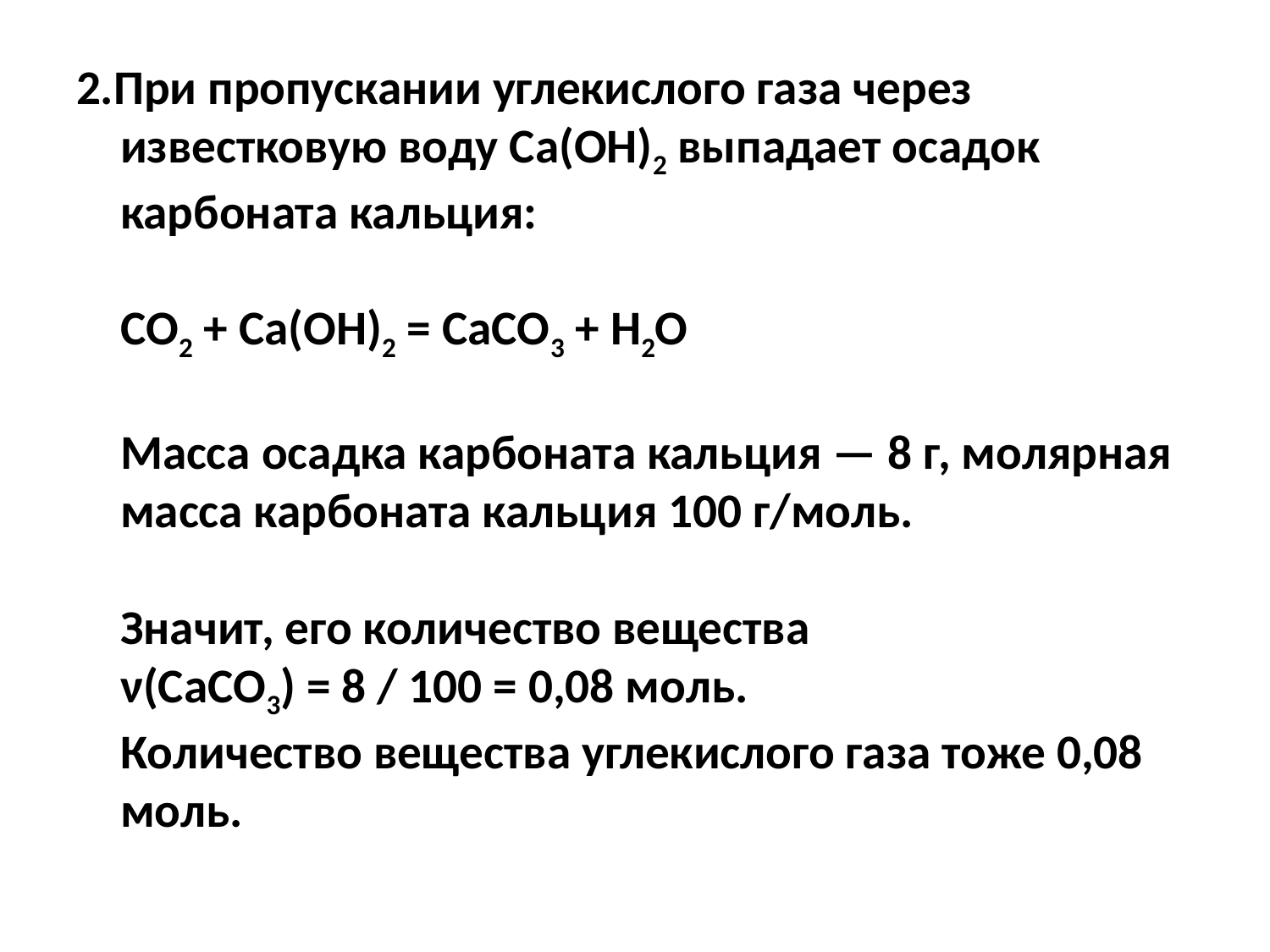

2.При пропускании углекислого газа через известковую воду Са(ОН)2 выпадает осадок карбоната кальция:
СО2 + Са(ОН)2 = СаСО3 + Н2О
Масса осадка карбоната кальция — 8 г, молярная масса карбоната кальция 100 г/моль.
Значит, его количество вещества
ν(СаСО3) = 8 / 100 = 0,08 моль.
Количество вещества углекислого газа тоже 0,08 моль.